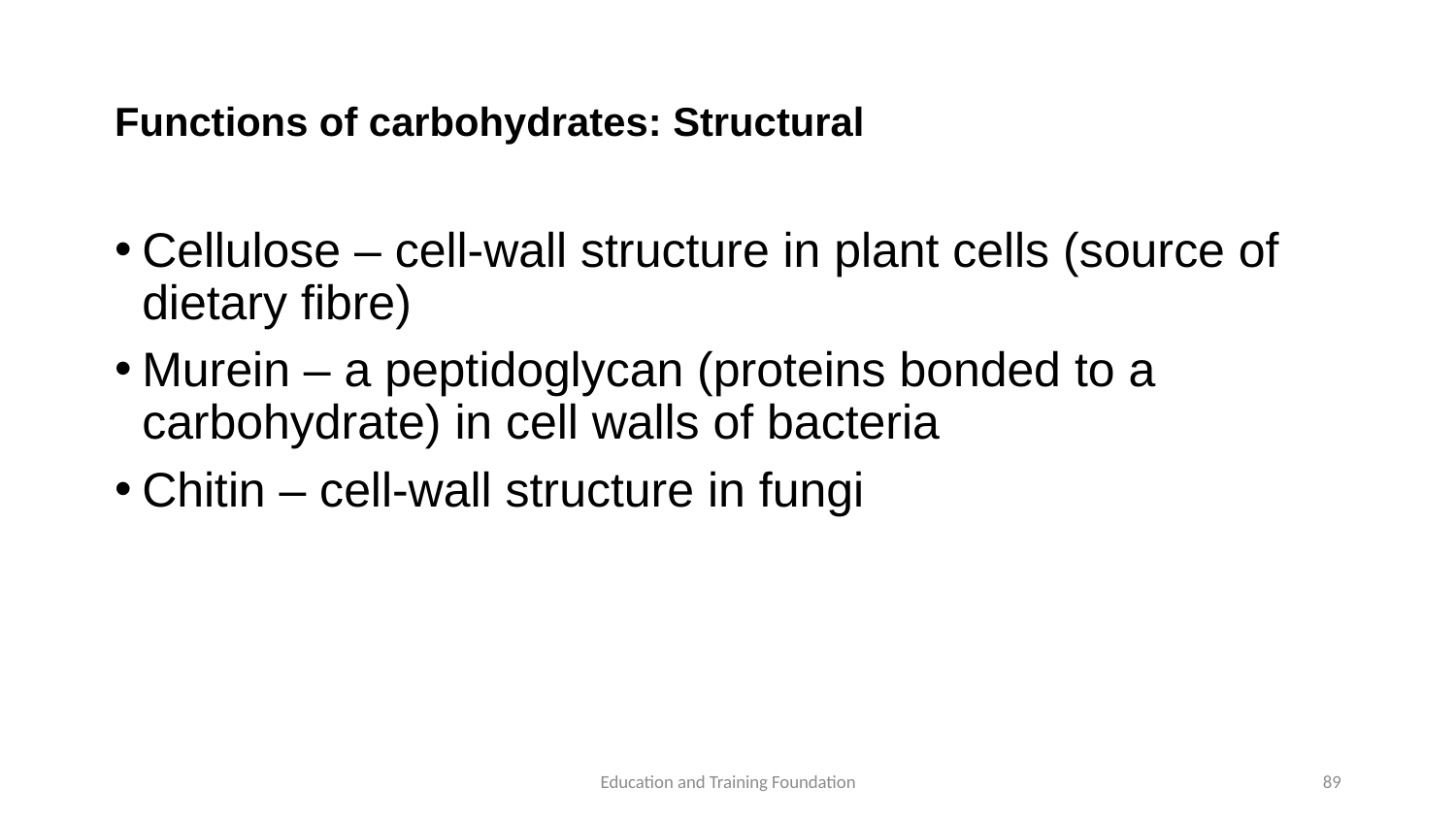

# Functions of carbohydrates: Structural
Cellulose – cell-wall structure in plant cells (source of dietary fibre)
Murein – a peptidoglycan (proteins bonded to a carbohydrate) in cell walls of bacteria
Chitin – cell-wall structure in fungi

Education and Training Foundation
89